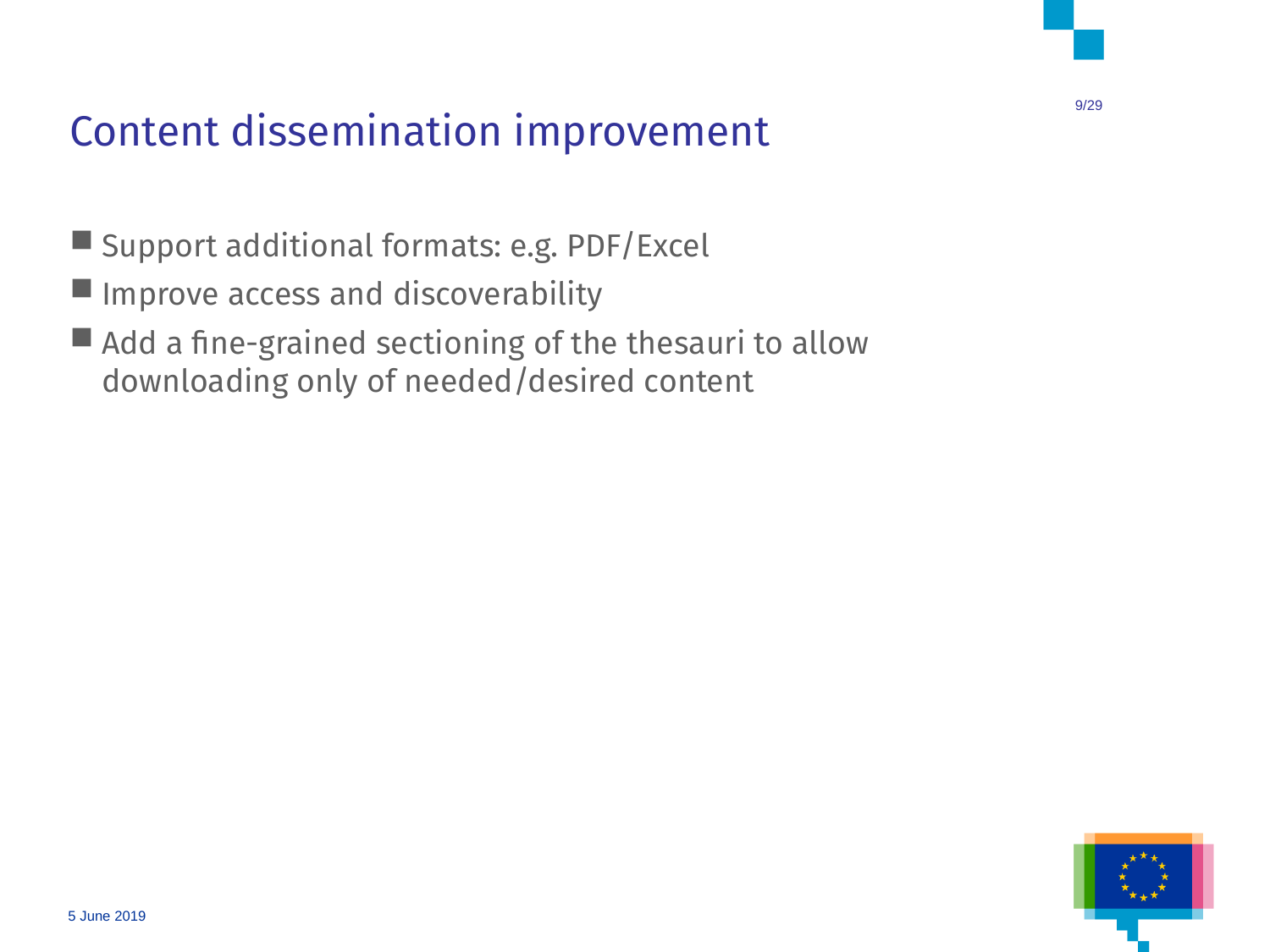

9/29
# Content dissemination improvement
Support additional formats: e.g. PDF/Excel
Improve access and discoverability
Add a fine-grained sectioning of the thesauri to allow downloading only of needed/desired content

5 June 2019